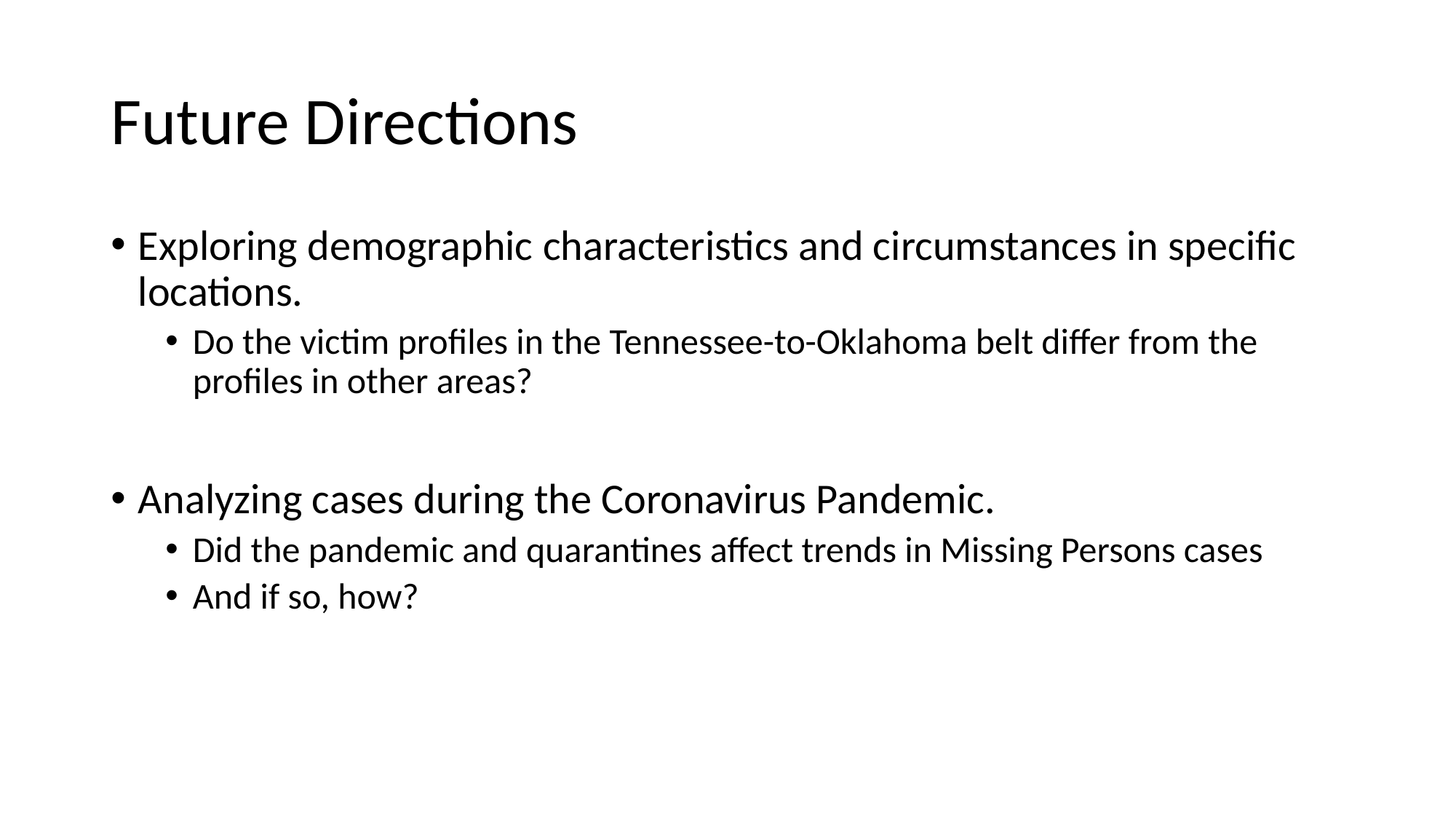

# Future Directions
Exploring demographic characteristics and circumstances in specific locations.
Do the victim profiles in the Tennessee-to-Oklahoma belt differ from the profiles in other areas?

Analyzing cases during the Coronavirus Pandemic.
Did the pandemic and quarantines affect trends in Missing Persons cases
And if so, how?